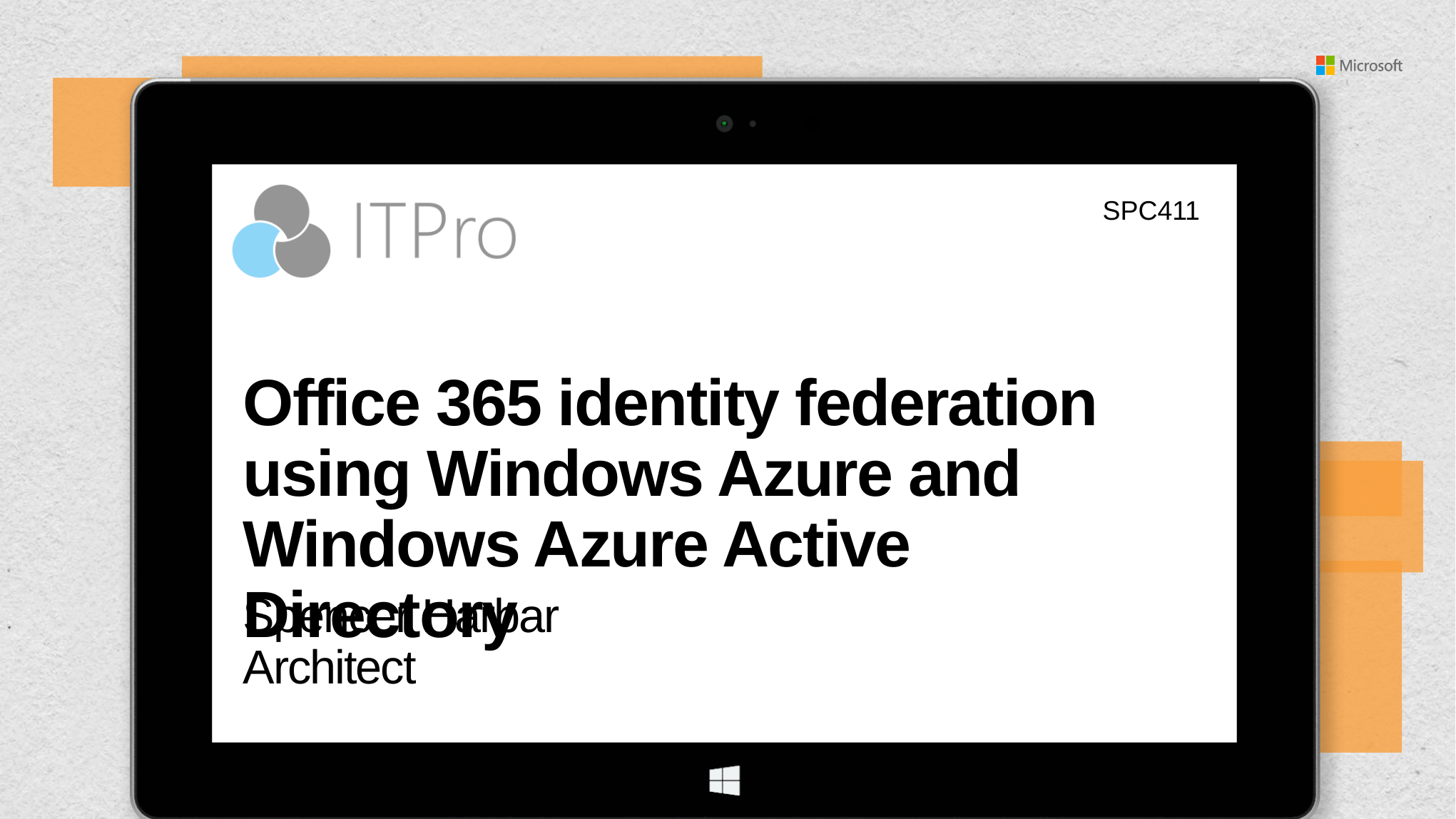

SPC411
# Office 365 identity federation using Windows Azure and Windows Azure Active Directory

Spencer Harbar
Architect